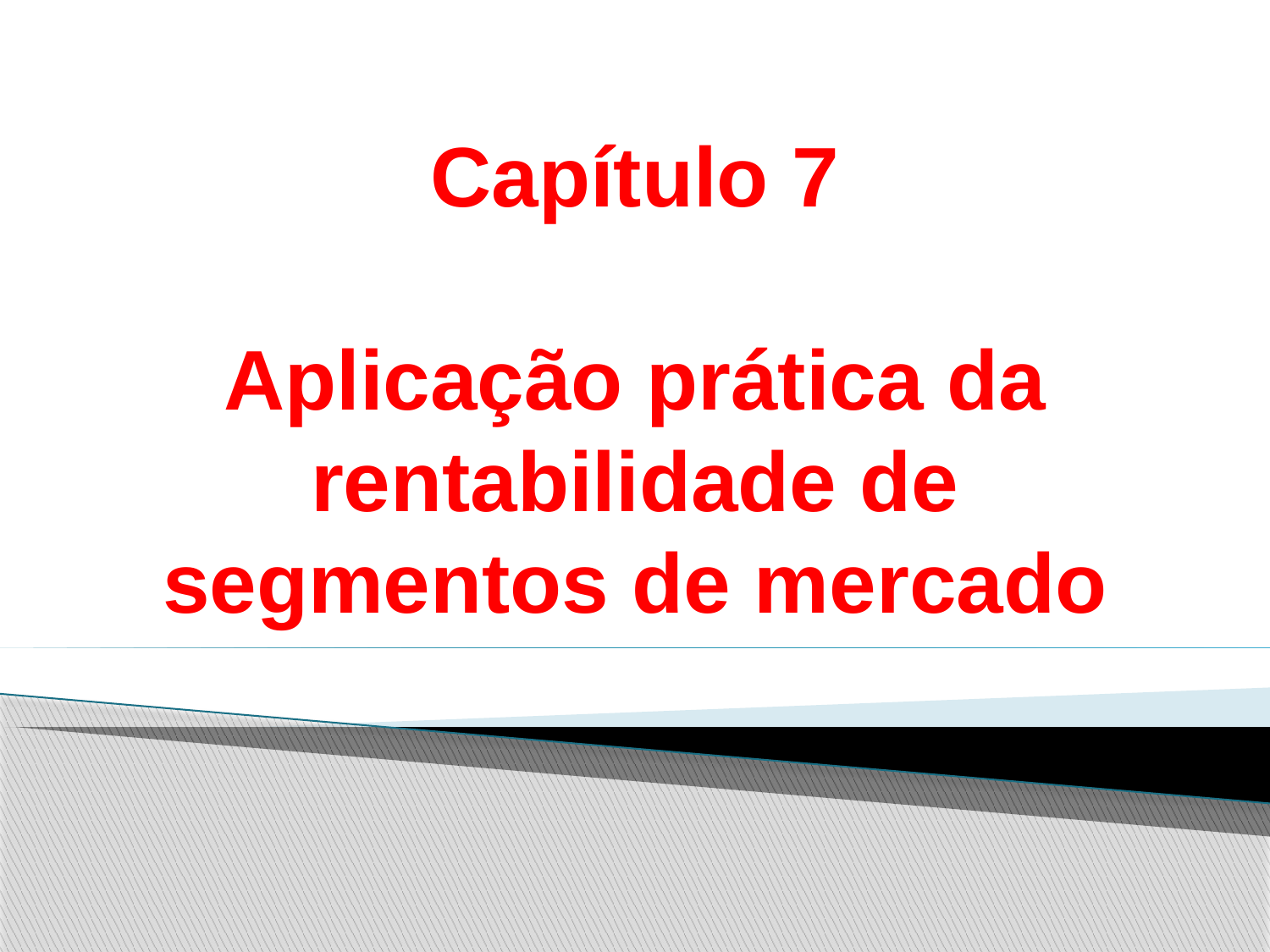

# Capítulo 7 Aplicação prática da rentabilidade de segmentos de mercado